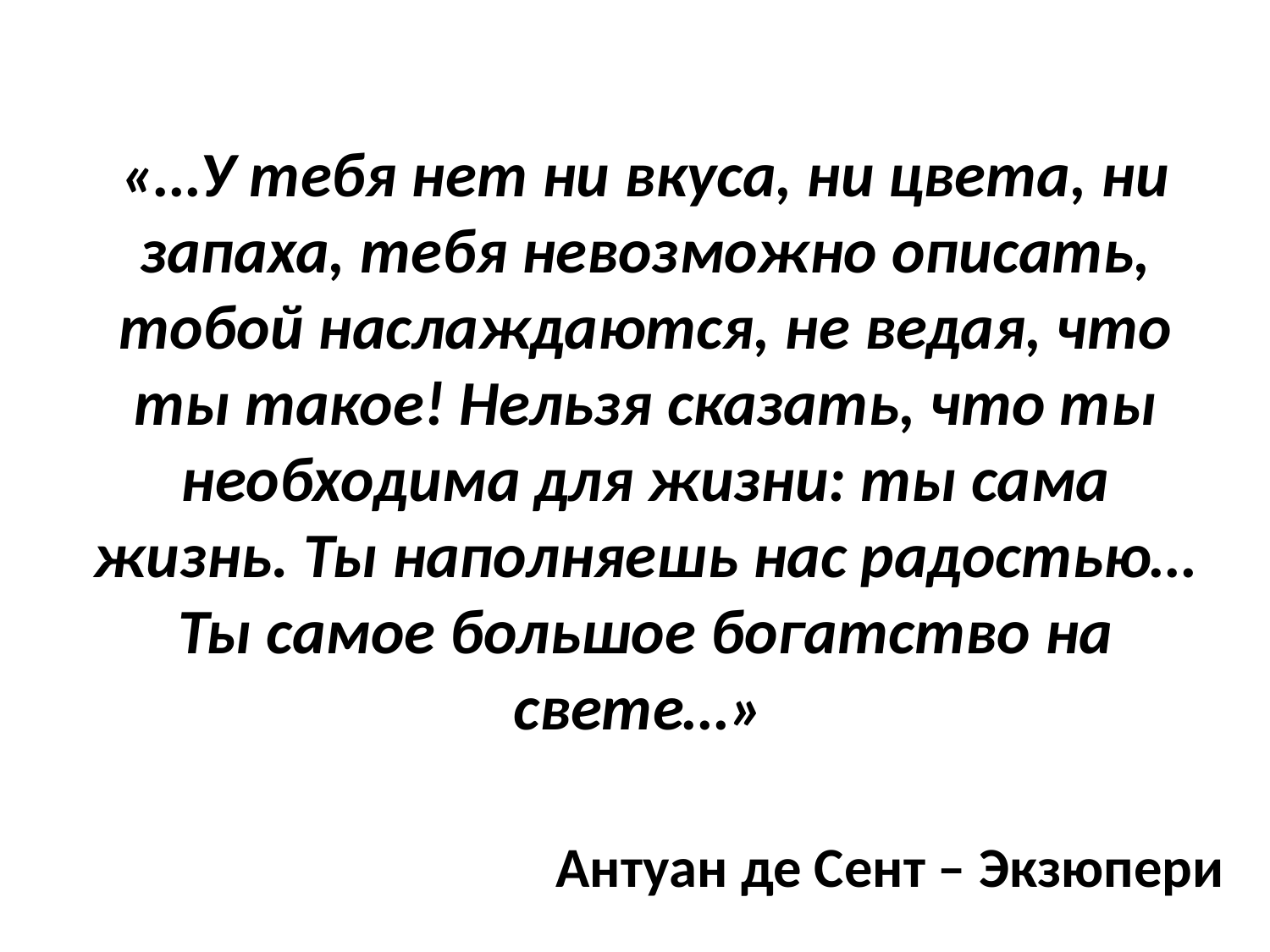

«…У тебя нет ни вкуса, ни цвета, ни запаха, тебя невозможно описать, тобой наслаждаются, не ведая, что ты такое! Нельзя сказать, что ты необходима для жизни: ты сама жизнь. Ты наполняешь нас радостью… Ты самое большое богатство на свете…»
Антуан де Сент – Экзюпери